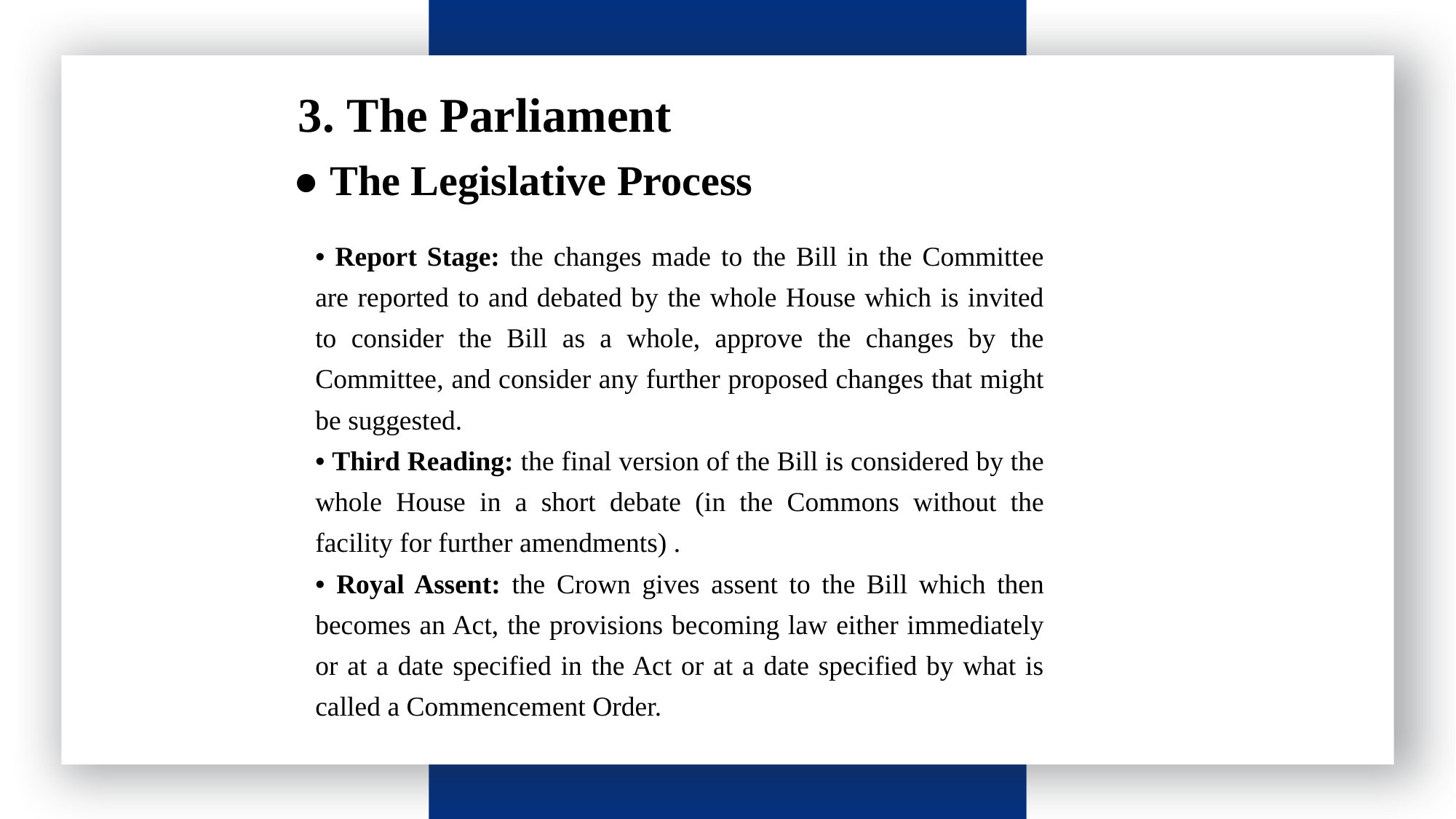

3. The Parliament
● The Legislative Process
• Report Stage: the changes made to the Bill in the Committee are reported to and debated by the whole House which is invited to consider the Bill as a whole, approve the changes by the Committee, and consider any further proposed changes that might be suggested.
• Third Reading: the final version of the Bill is considered by the whole House in a short debate (in the Commons without the facility for further amendments) .
• Royal Assent: the Crown gives assent to the Bill which then becomes an Act, the provisions becoming law either immediately or at a date specified in the Act or at a date specified by what is called a Commencement Order.